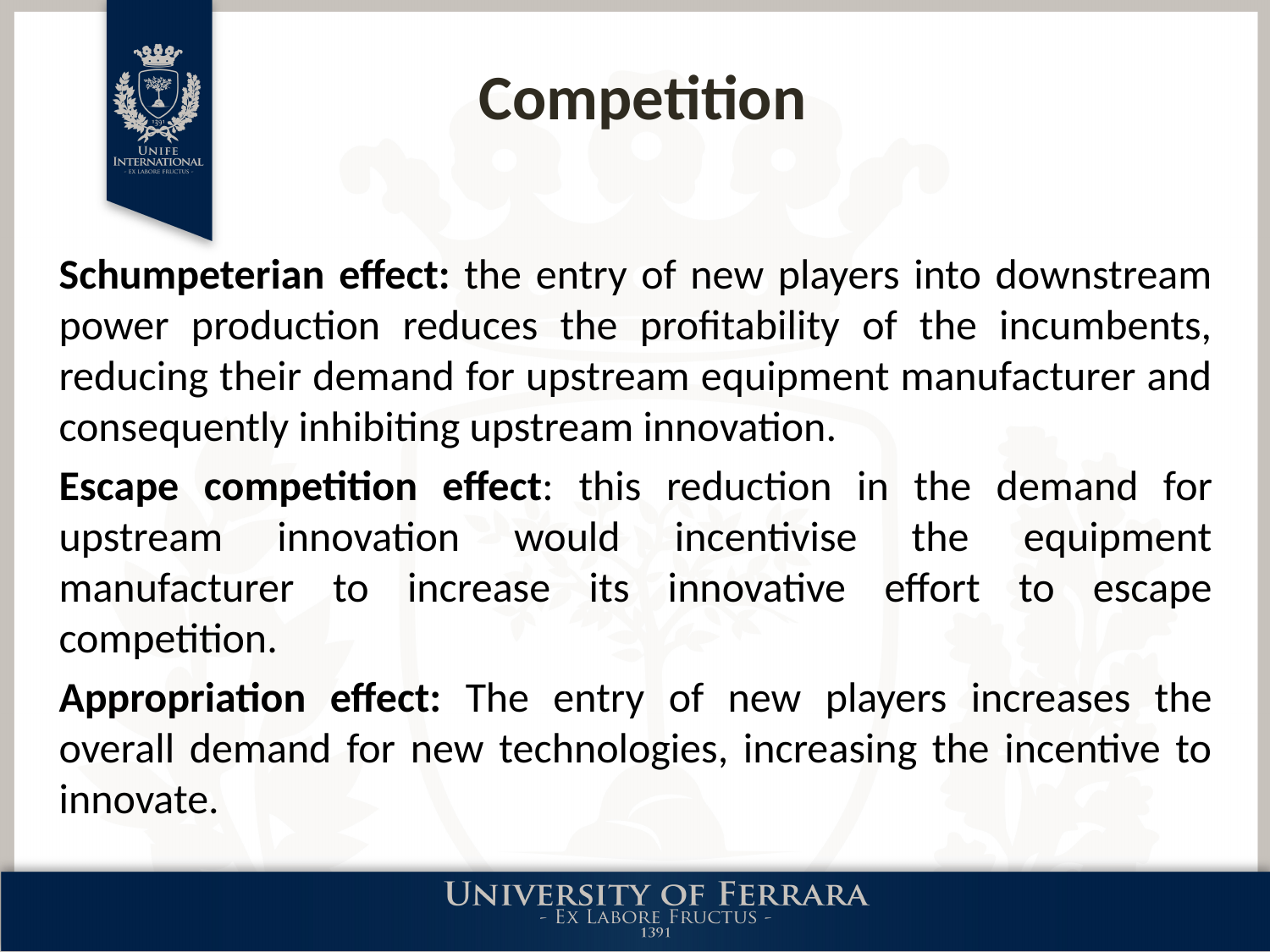

# Competition
Schumpeterian effect: the entry of new players into downstream power production reduces the profitability of the incumbents, reducing their demand for upstream equipment manufacturer and consequently inhibiting upstream innovation.
Escape competition effect: this reduction in the demand for upstream innovation would incentivise the equipment manufacturer to increase its innovative effort to escape competition.
Appropriation effect: The entry of new players increases the overall demand for new technologies, increasing the incentive to innovate.